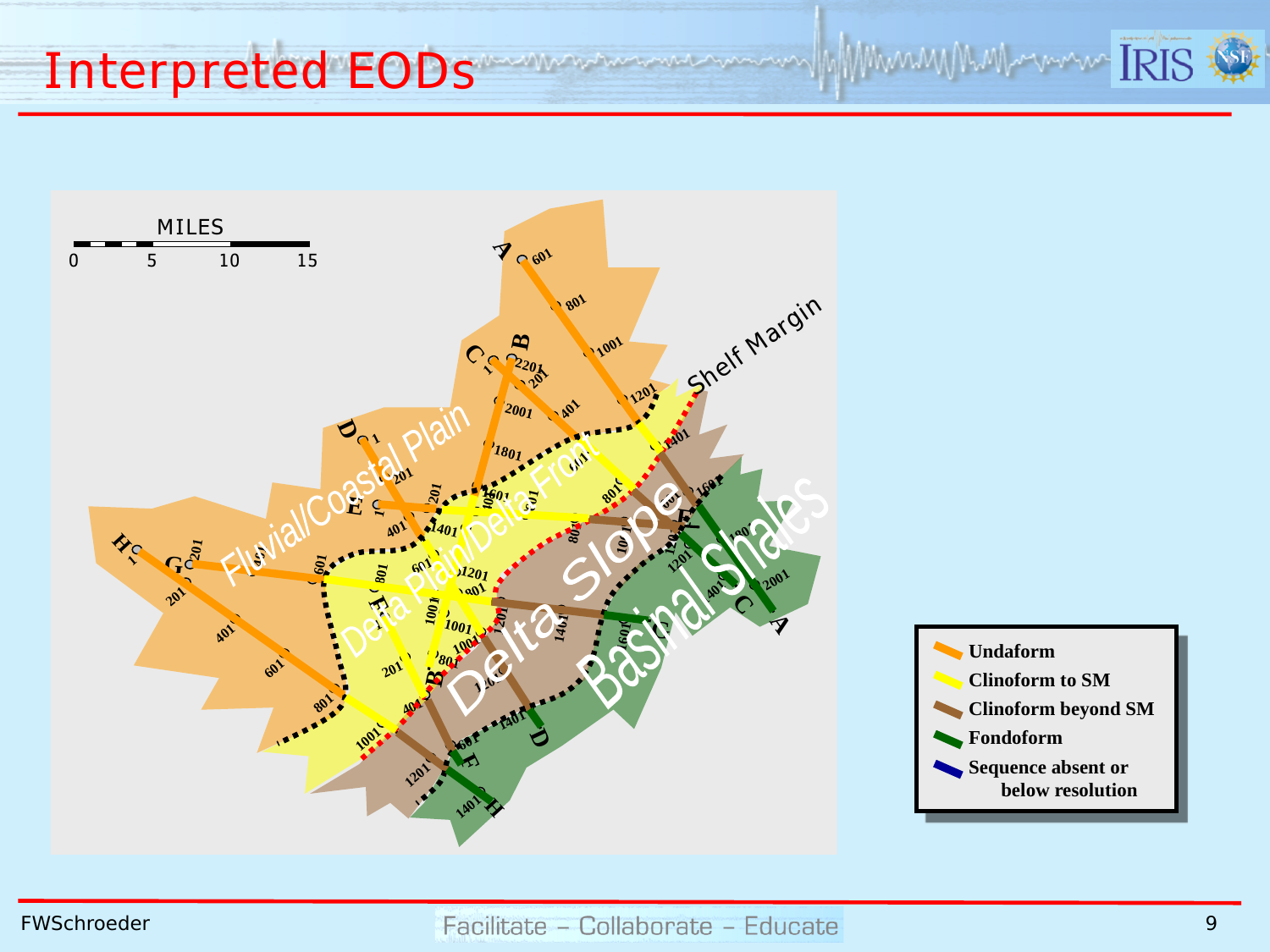

# Interpreted EODs

MILES

0
5
10
15
A
601

801

Shelf Margin
B
1001
C

2201

1

201

1201

401

2001

D

1

1401

1801

601

201
1601

Fluvial/Coastal Plain
801
1601
201

E
1001

601
401

E

1

401
1401

1801

801

H
Delta Plain/Delta Front
1001
1201

201

G
401

1
1201

601

601
     Basinal Shales
1201

801

2001

        Delta Slope

801

1401

C

201

F

1001

A

1201
G

1
1001

1401

401
1601

Undaform
Clinoform to SM
Clinoform beyond SM
Fondoform
Sequence absent or below resolution

1001

801

601
201
B

1201

801

401

1401

D
1001
601

F

1201

H
1401